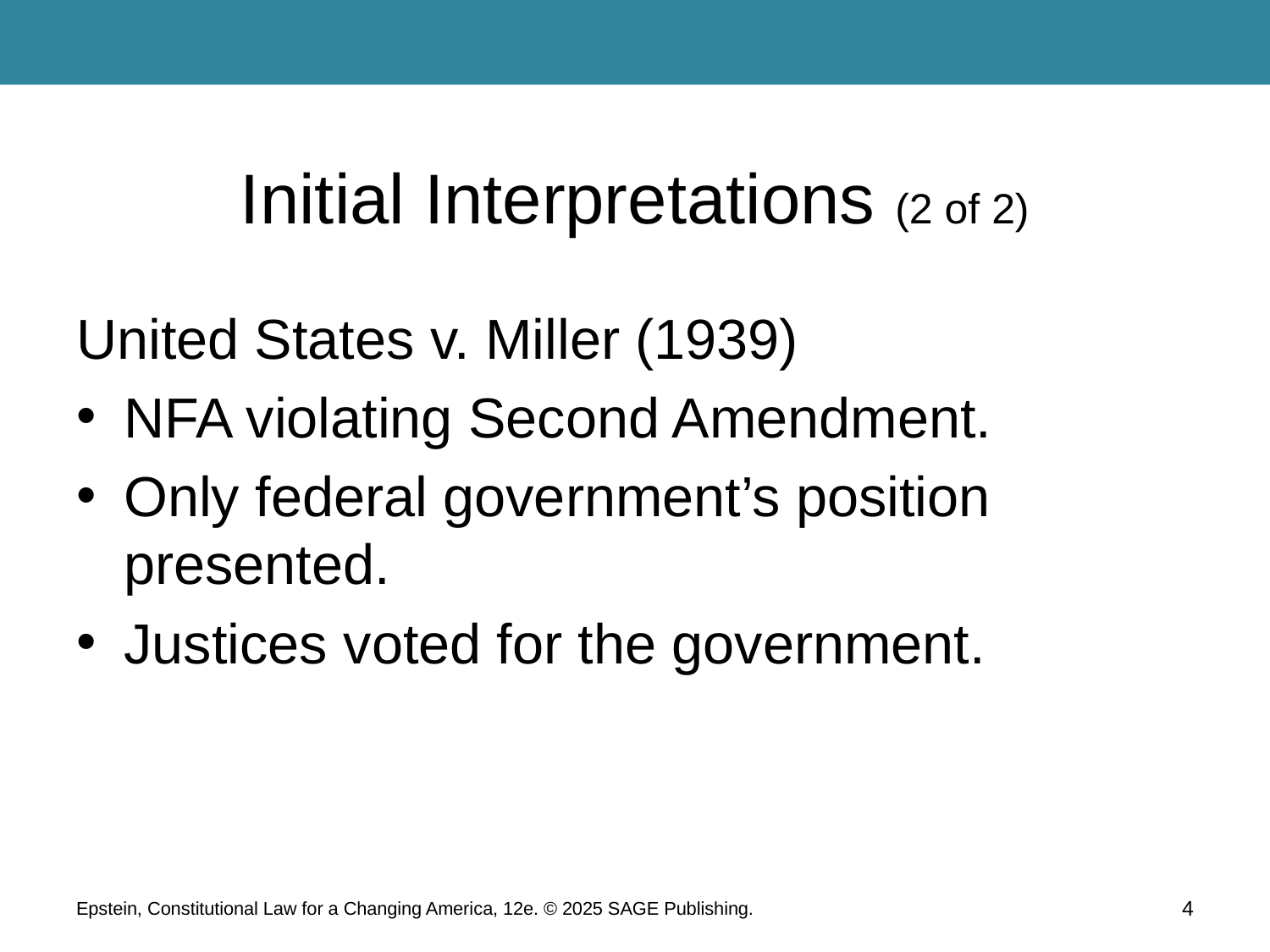

# Initial Interpretations (2 of 2)
United States v. Miller (1939)
NFA violating Second Amendment.
Only federal government’s position presented.
Justices voted for the government.
Epstein, Constitutional Law for a Changing America, 12e. © 2025 SAGE Publishing.
4